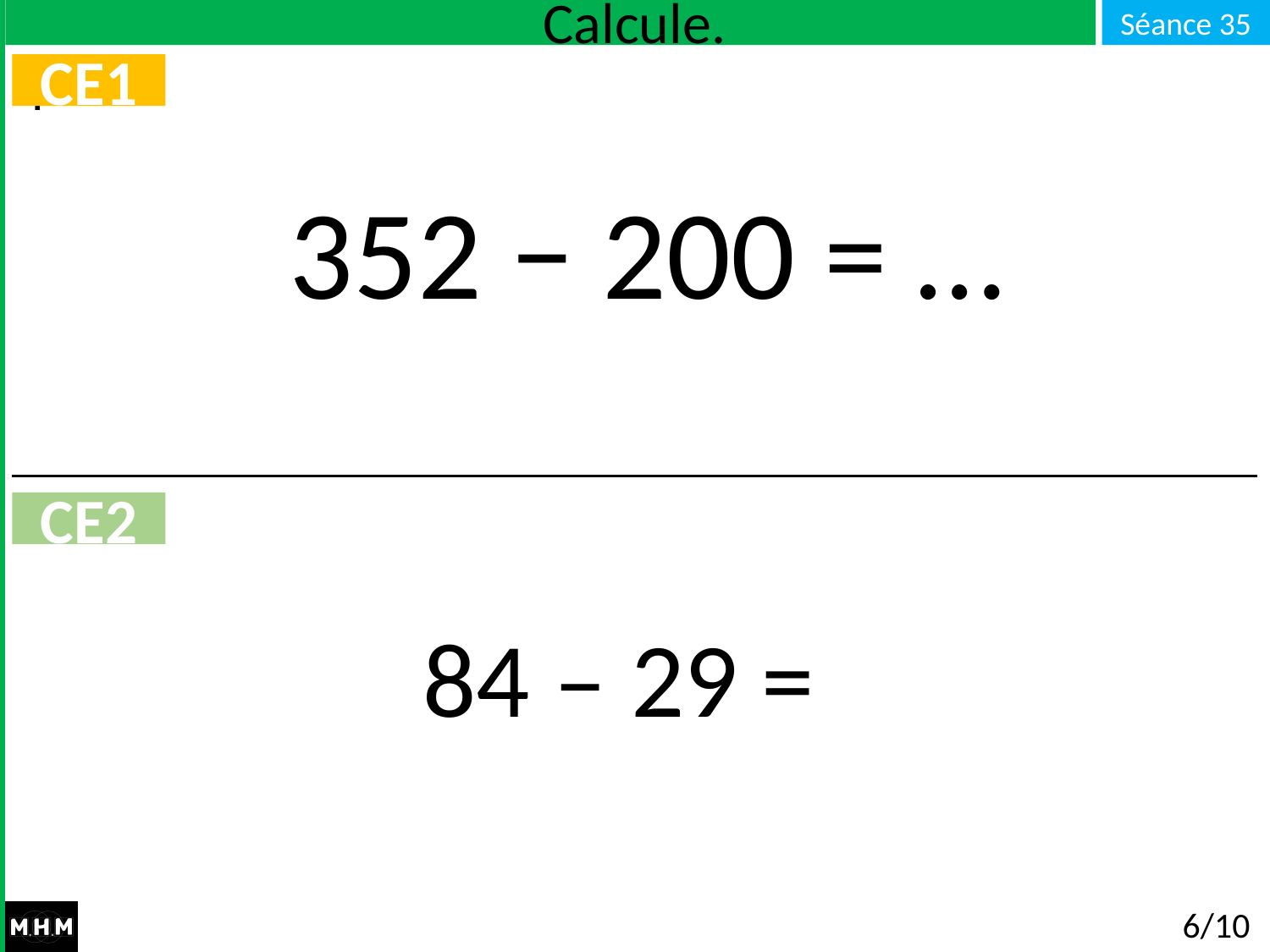

# Calcule.
CE1
352 − 200 = …
CE2
84 – 29 =
6/10